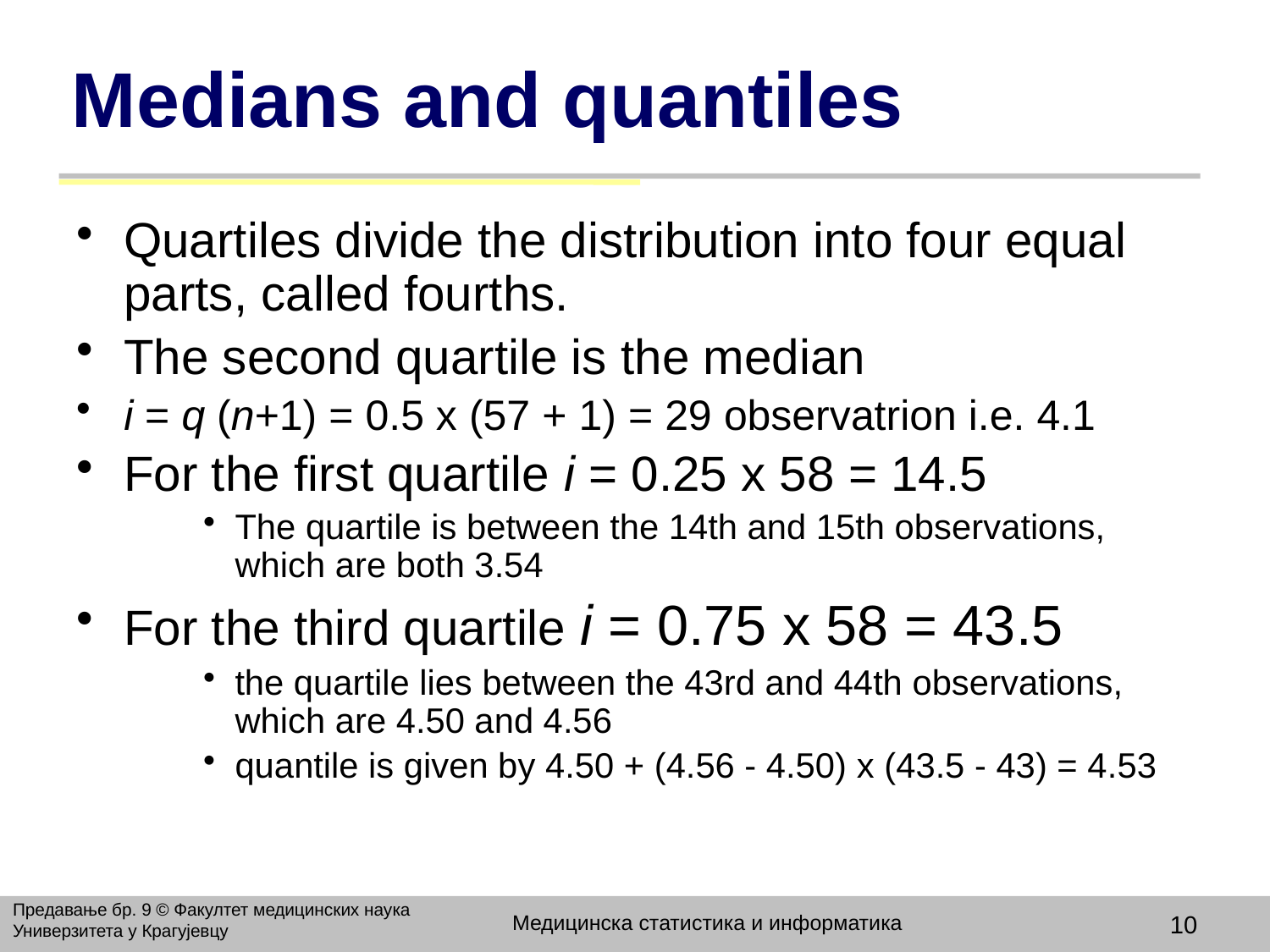

# Medians and quantiles
Quartiles divide the distribution into four equal parts, called fourths.
The second quartile is the median
i = q (n+1) = 0.5 x (57 + 1) = 29 observatrion i.e. 4.1
For the first quartile i = 0.25 x 58 = 14.5
The quartile is between the 14th and 15th observations, which are both 3.54
For the third quartile i = 0.75 x 58 = 43.5
the quartile lies between the 43rd and 44th observations, which are 4.50 and 4.56
quantile is given by 4.50 + (4.56 - 4.50) x (43.5 - 43) = 4.53
Предавање бр. 9 © Факултет медицинских наука Универзитета у Крагујевцу
Медицинска статистика и информатика
10